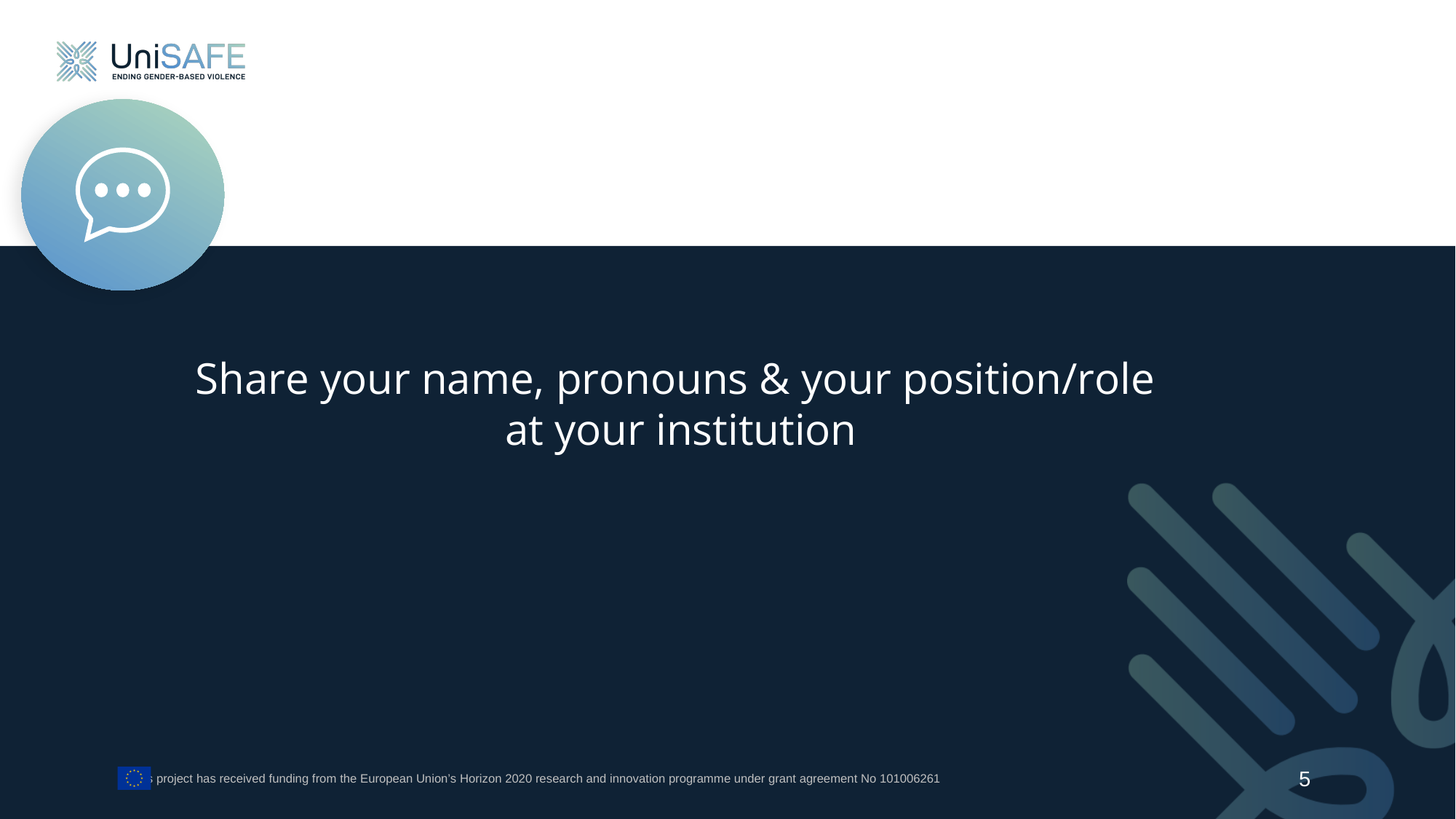

Share your name, pronouns & your position/role
at your institution